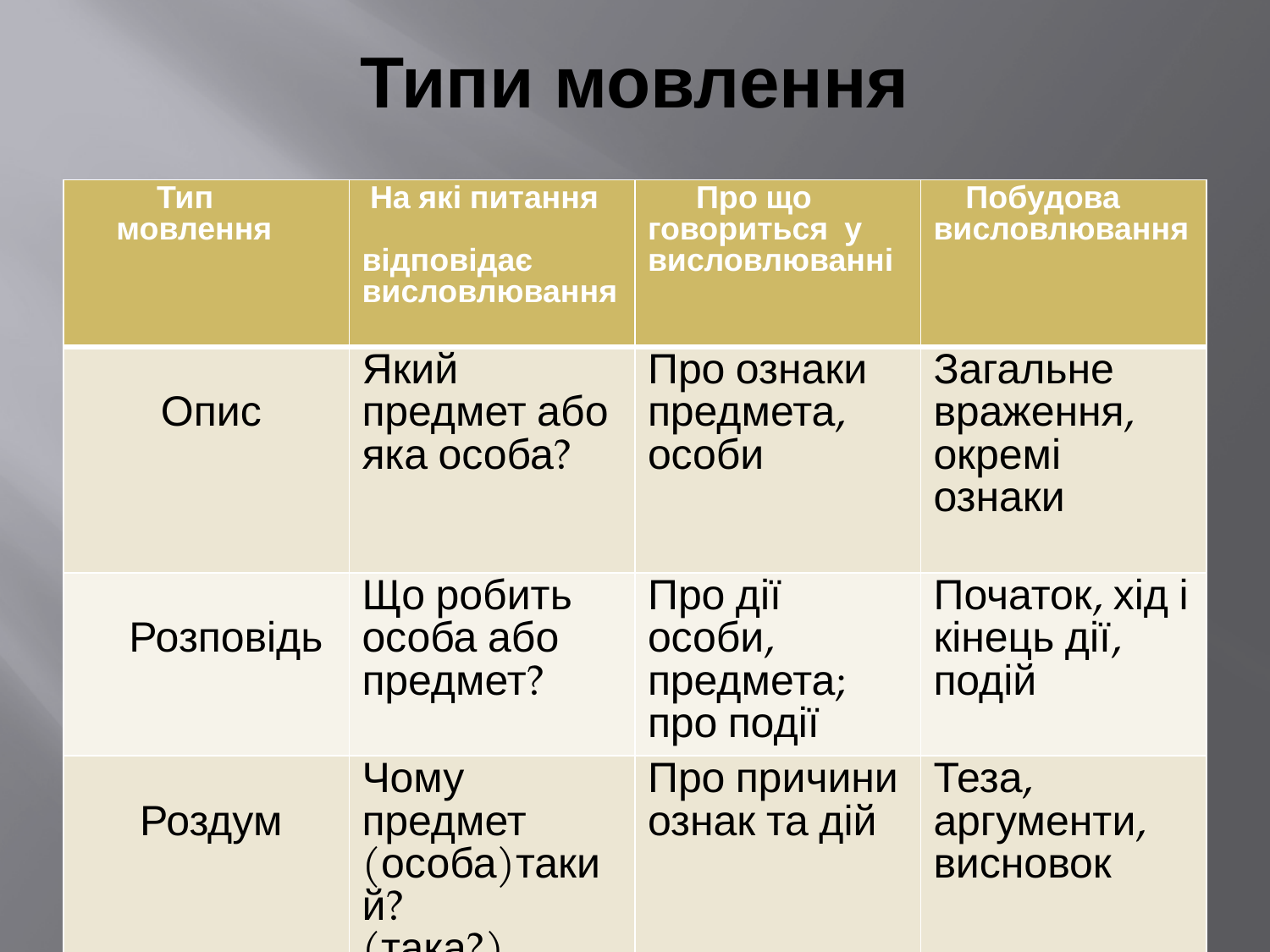

# Типи мовлення
| Тип мовлення | На які питання відповідає висловлювання | Про що говориться у висловлюванні | Побудова висловлювання |
| --- | --- | --- | --- |
| Опис | Який предмет або яка особа? | Про ознаки предмета, особи | Загальне враження, окремі ознаки |
| Розповідь | Що робить особа або предмет? | Про дії особи, предмета; про події | Початок, хід і кінець дії, подій |
| Роздум | Чому предмет (особа)такий? (така?) | Про причини ознак та дій | Теза, аргументи, висновок |